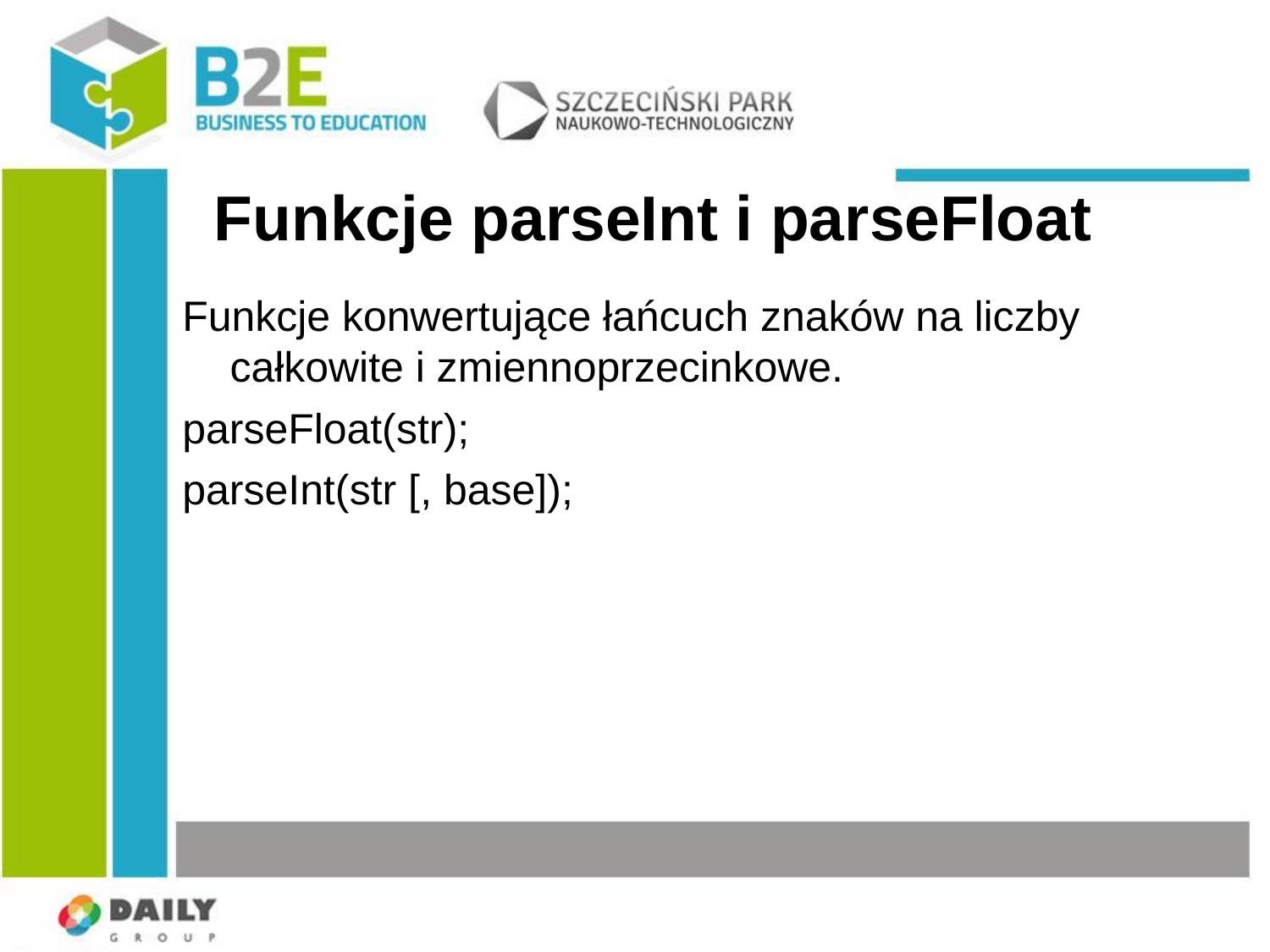

# Funkcje parseInt i parseFloat
Funkcje konwertujące łańcuch znaków na liczby całkowite i zmiennoprzecinkowe.
parseFloat(str);
parseInt(str [, base]);